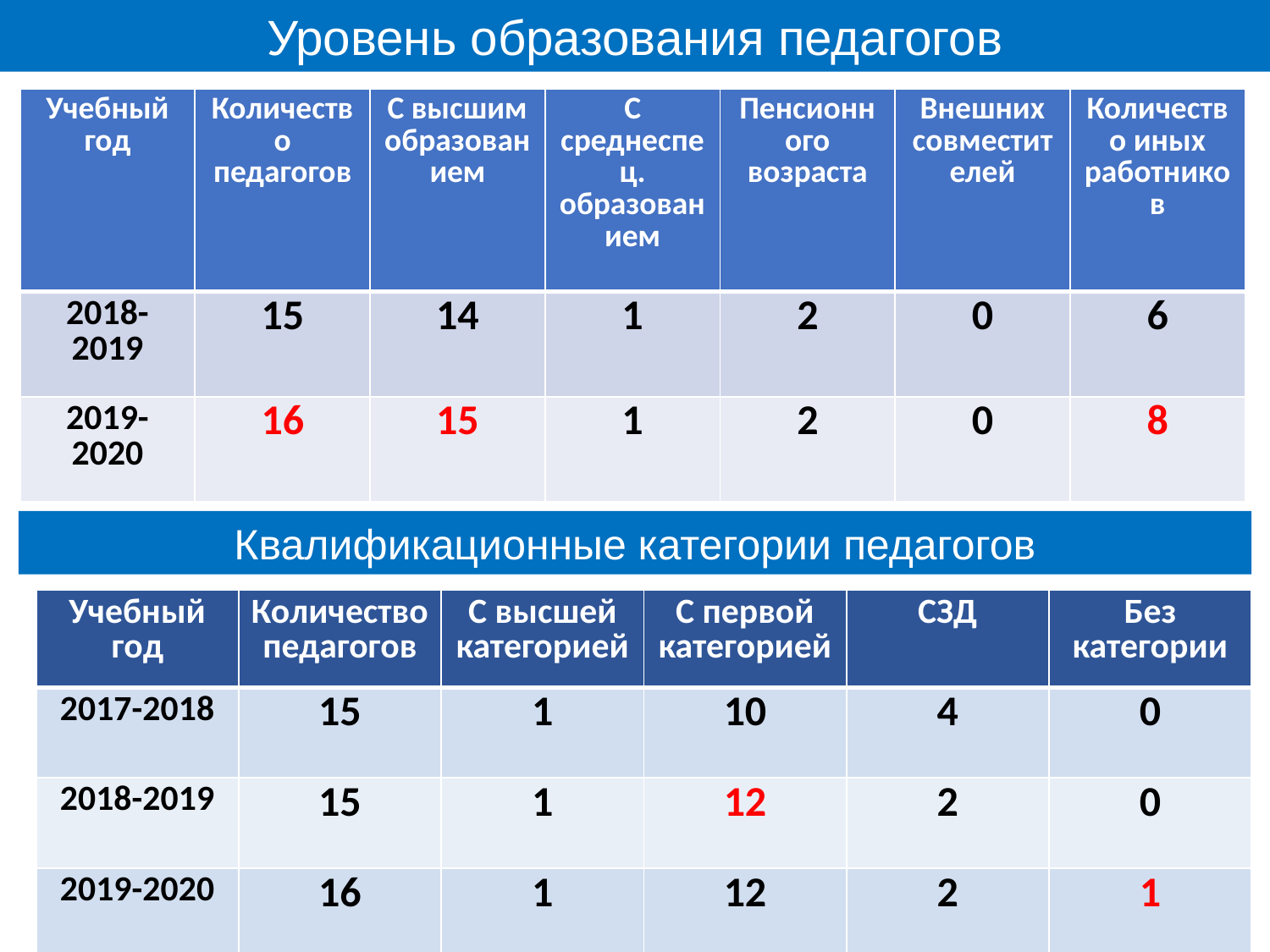

Уровень образования педагогов
| Учебный год | Количество педагогов | С высшим образованием | С среднеспец. образованием | Пенсионного возраста | Внешних совместителей | Количество иных работников |
| --- | --- | --- | --- | --- | --- | --- |
| 2018-2019 | 15 | 14 | 1 | 2 | 0 | 6 |
| 2019-2020 | 16 | 15 | 1 | 2 | 0 | 8 |
Квалификационные категории педагогов
| Учебный год | Количество педагогов | С высшей категорией | С первой категорией | СЗД | Без категории |
| --- | --- | --- | --- | --- | --- |
| 2017-2018 | 15 | 1 | 10 | 4 | 0 |
| 2018-2019 | 15 | 1 | 12 | 2 | 0 |
| 2019-2020 | 16 | 1 | 12 | 2 | 1 |
4